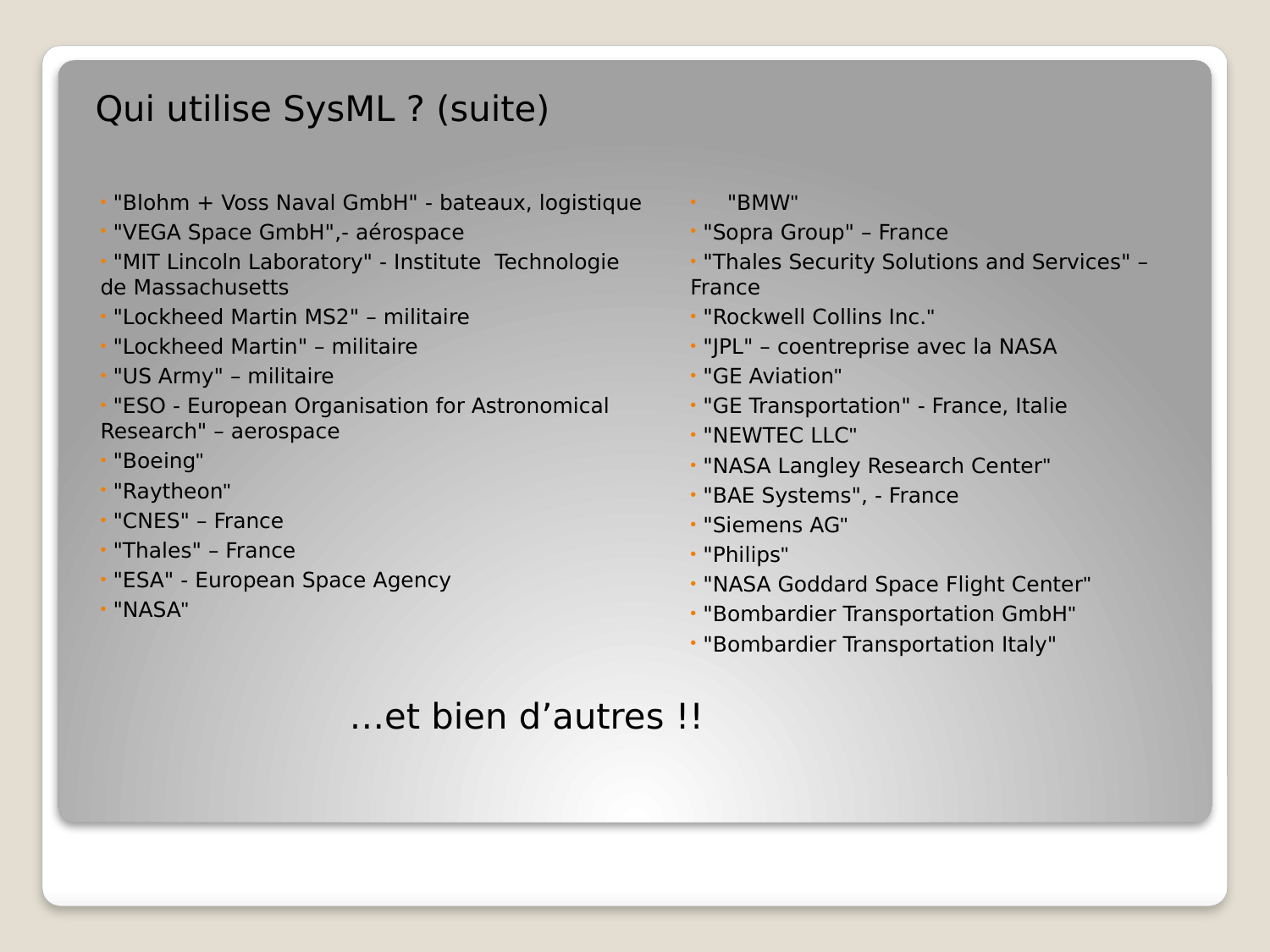

Qui utilise SysML ? (suite)

		…et bien d’autres !!
 "Blohm + Voss Naval GmbH" - bateaux, logistique
 "VEGA Space GmbH",- aérospace
 "MIT Lincoln Laboratory" - Institute  Technologie de Massachusetts
 "Lockheed Martin MS2" – militaire
 "Lockheed Martin" – militaire
 "US Army" – militaire
 "ESO - European Organisation for Astronomical Research" – aerospace
 "Boeing"
 "Raytheon"
 "CNES" – France
 "Thales" – France
 "ESA" - European Space Agency
 "NASA"
 "BMW"
 "Sopra Group" – France
 "Thales Security Solutions and Services" – France
 "Rockwell Collins Inc."
 "JPL" – coentreprise avec la NASA
 "GE Aviation"
 "GE Transportation" - France, Italie
 "NEWTEC LLC"
 "NASA Langley Research Center"
 "BAE Systems", - France
 "Siemens AG"
 "Philips"
 "NASA Goddard Space Flight Center"
 "Bombardier Transportation GmbH"
 "Bombardier Transportation Italy"